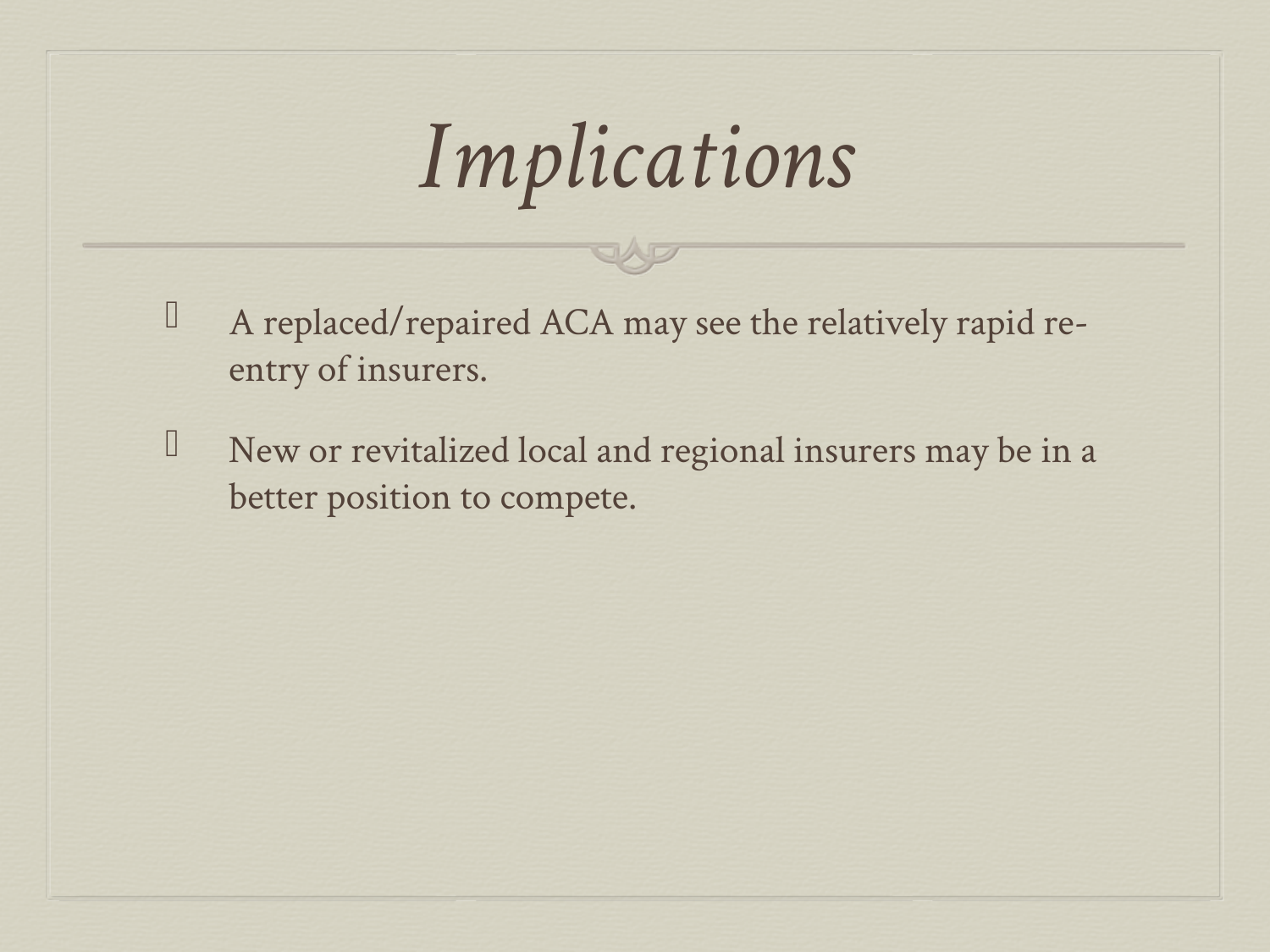

# Implications
A replaced/repaired ACA may see the relatively rapid re-entry of insurers.
New or revitalized local and regional insurers may be in a better position to compete.